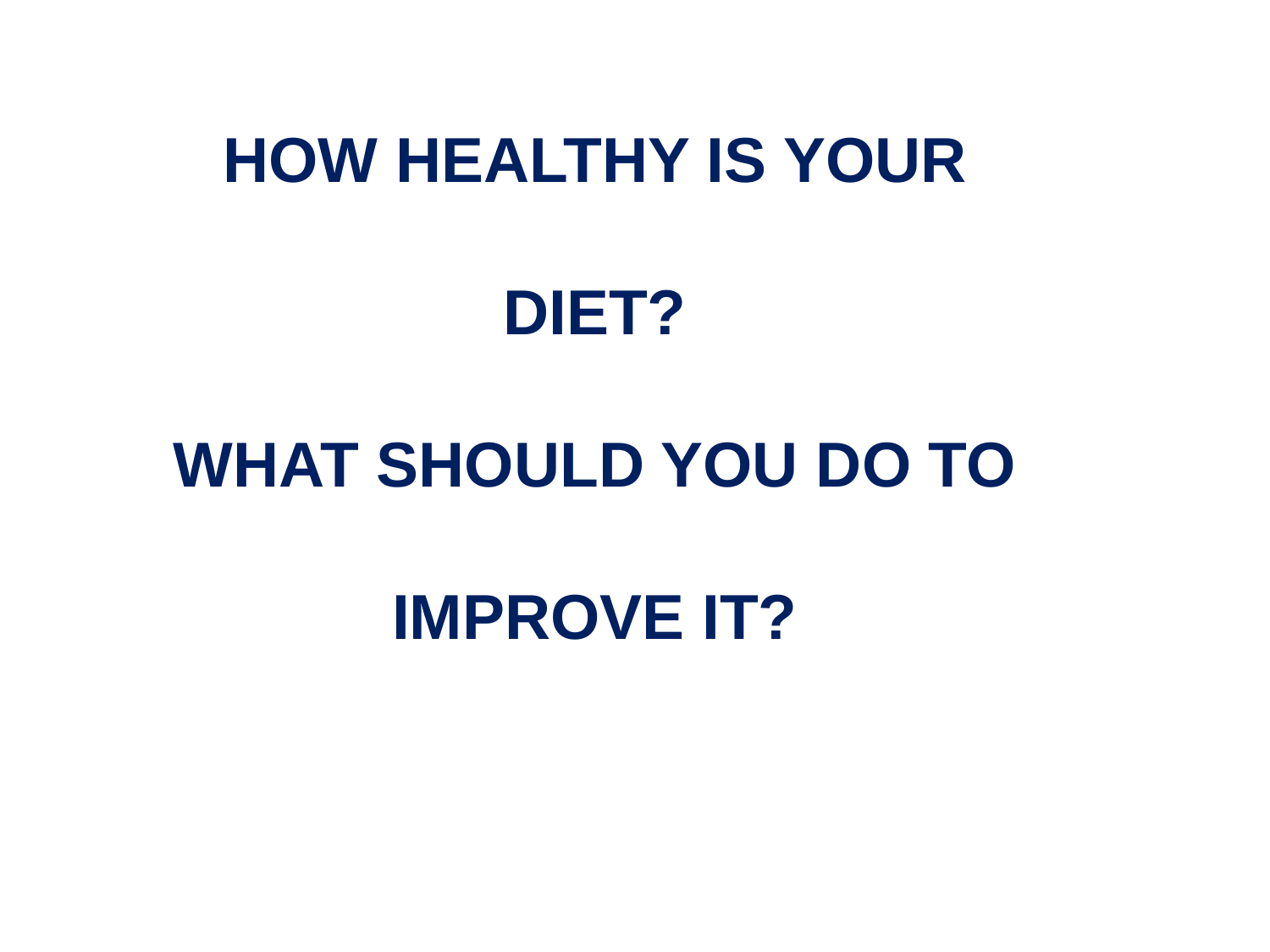

HOW HEALTHY IS YOUR DIET?
WHAT SHOULD YOU DO TO IMPROVE IT?